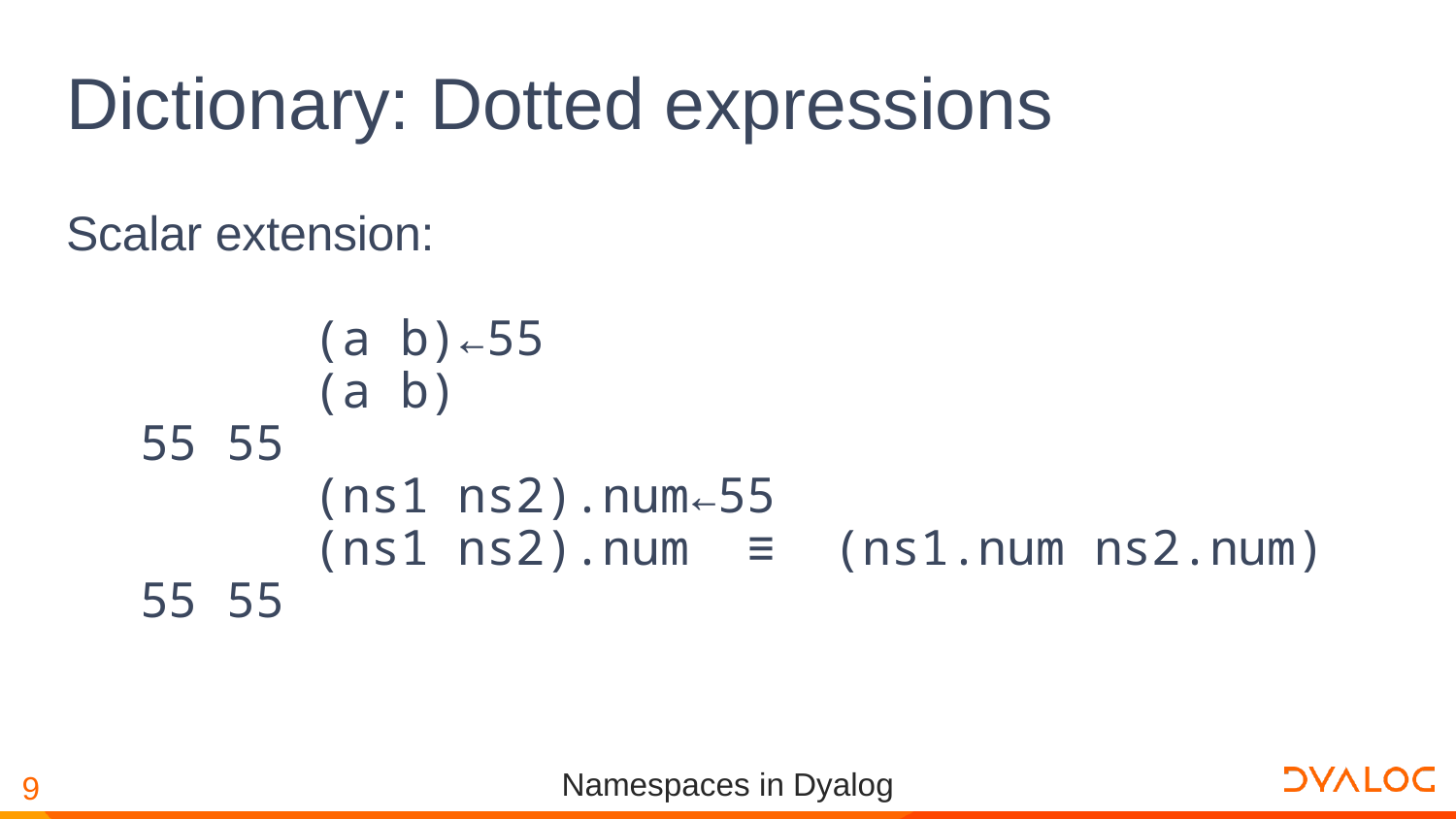

# Dictionary: Dotted expressions
Scalar extension:

      (a b)←55
      (a b)
55 55
      (ns1 ns2).num←55
      (ns1 ns2).num  ≡  (ns1.num ns2.num)
55 55